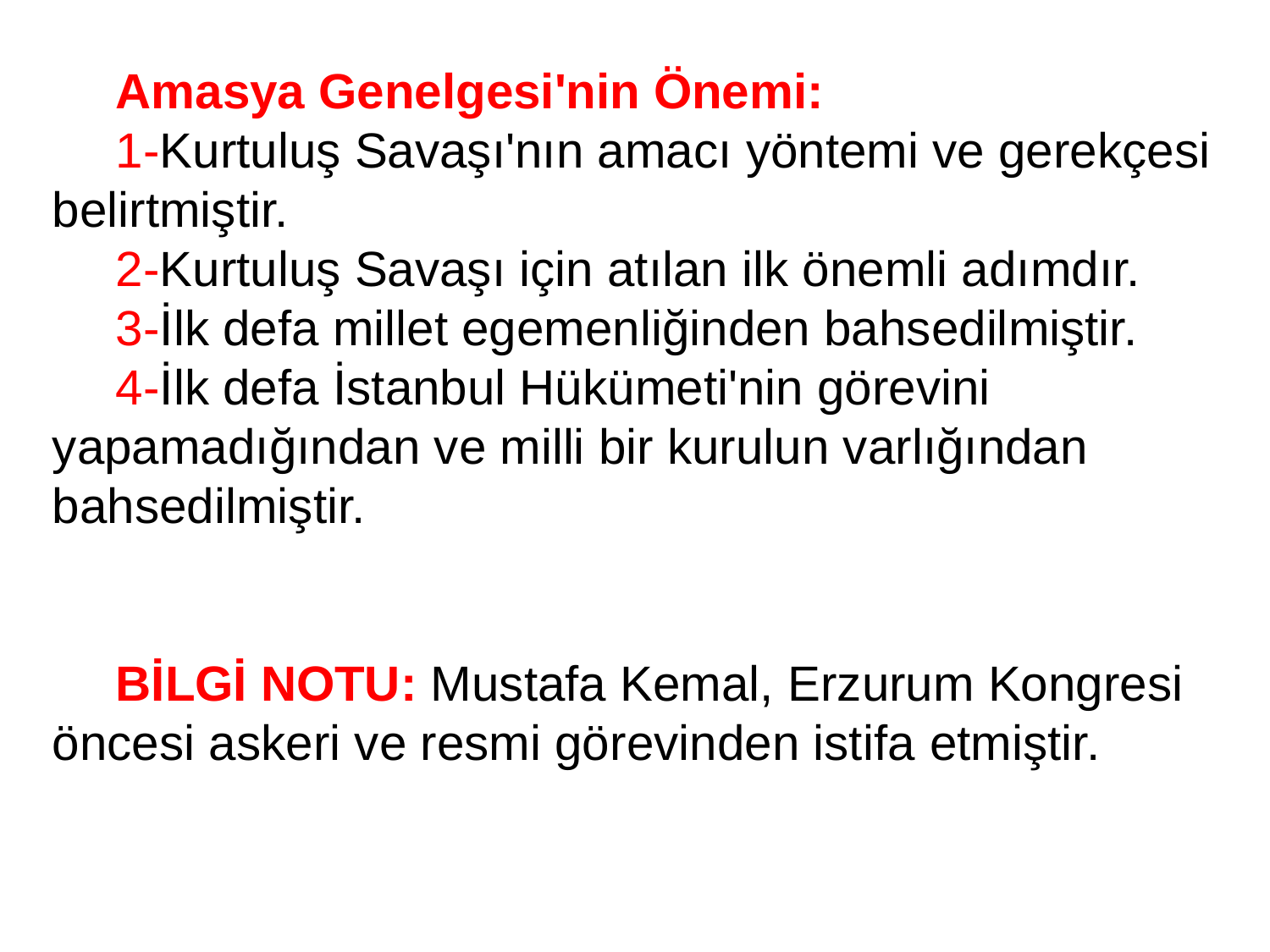

Amasya Genelgesi'nin Önemi:
1-Kurtuluş Savaşı'nın amacı yöntemi ve gerekçesi belirtmiştir.
2-Kurtuluş Savaşı için atılan ilk önemli adımdır.
3-İlk defa millet egemenliğinden bahsedilmiştir.
4-İlk defa İstanbul Hükümeti'nin görevini yapamadığından ve milli bir kurulun varlığından bahsedilmiştir.

BİLGİ NOTU: Mustafa Kemal, Erzurum Kongresi öncesi askeri ve resmi görevinden istifa etmiştir.